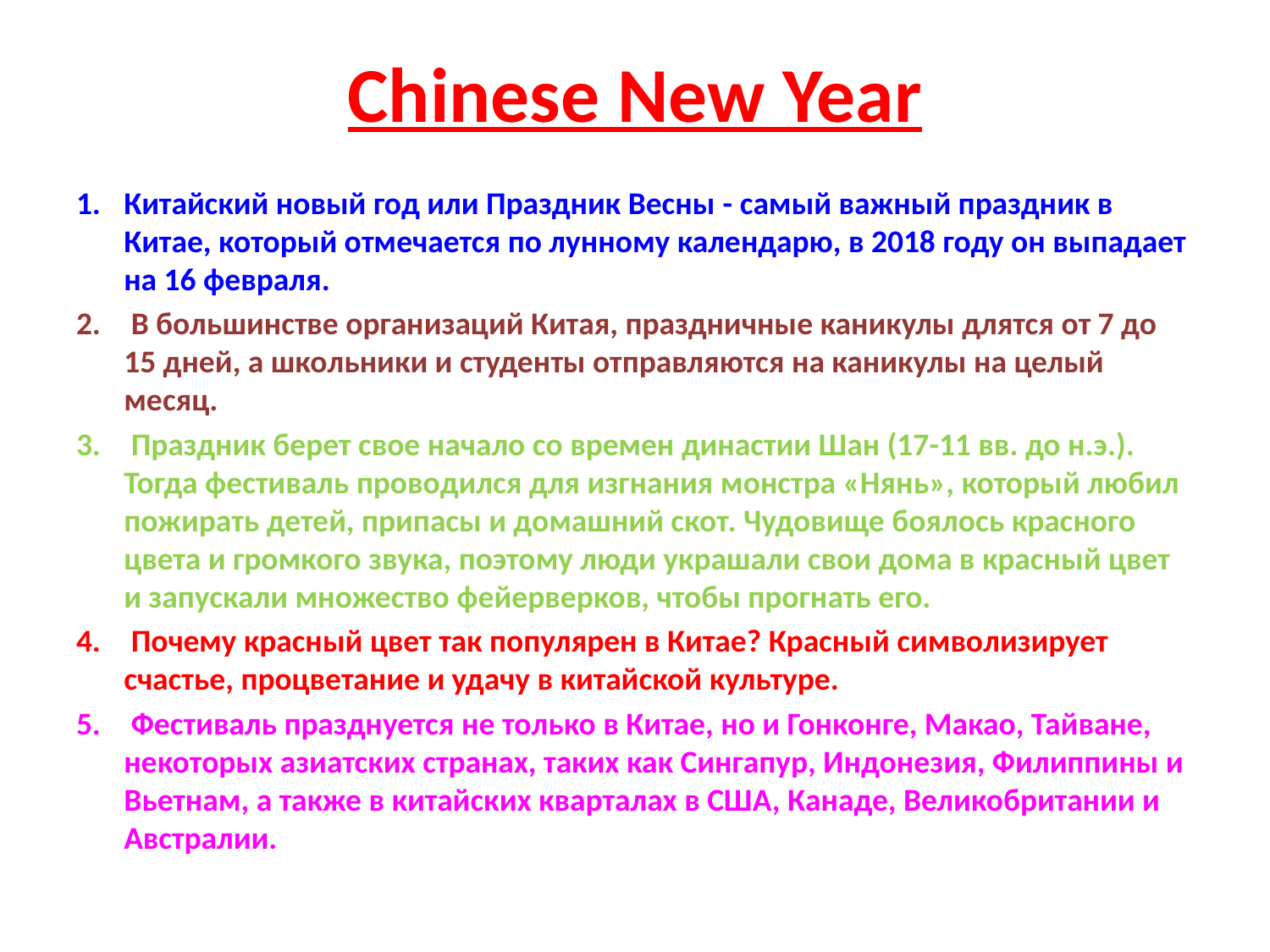

# Chinese New Year
Китайский новый год или Праздник Весны - самый важный праздник в Китае, который отмечается по лунному календарю, в 2018 году он выпадает на 16 февраля.
 В большинстве организаций Китая, праздничные каникулы длятся от 7 до 15 дней, а школьники и студенты отправляются на каникулы на целый месяц.
 Праздник берет свое начало со времен династии Шан (17-11 вв. до н.э.). Тогда фестиваль проводился для изгнания монстра «Нянь», который любил пожирать детей, припасы и домашний скот. Чудовище боялось красного цвета и громкого звука, поэтому люди украшали свои дома в красный цвет и запускали множество фейерверков, чтобы прогнать его.
 Почему красный цвет так популярен в Китае? Красный символизирует счастье, процветание и удачу в китайской культуре.
 Фестиваль празднуется не только в Китае, но и Гонконге, Макао, Тайване, некоторых азиатских странах, таких как Сингапур, Индонезия, Филиппины и Вьетнам, а также в китайских кварталах в США, Канаде, Великобритании и Австралии.